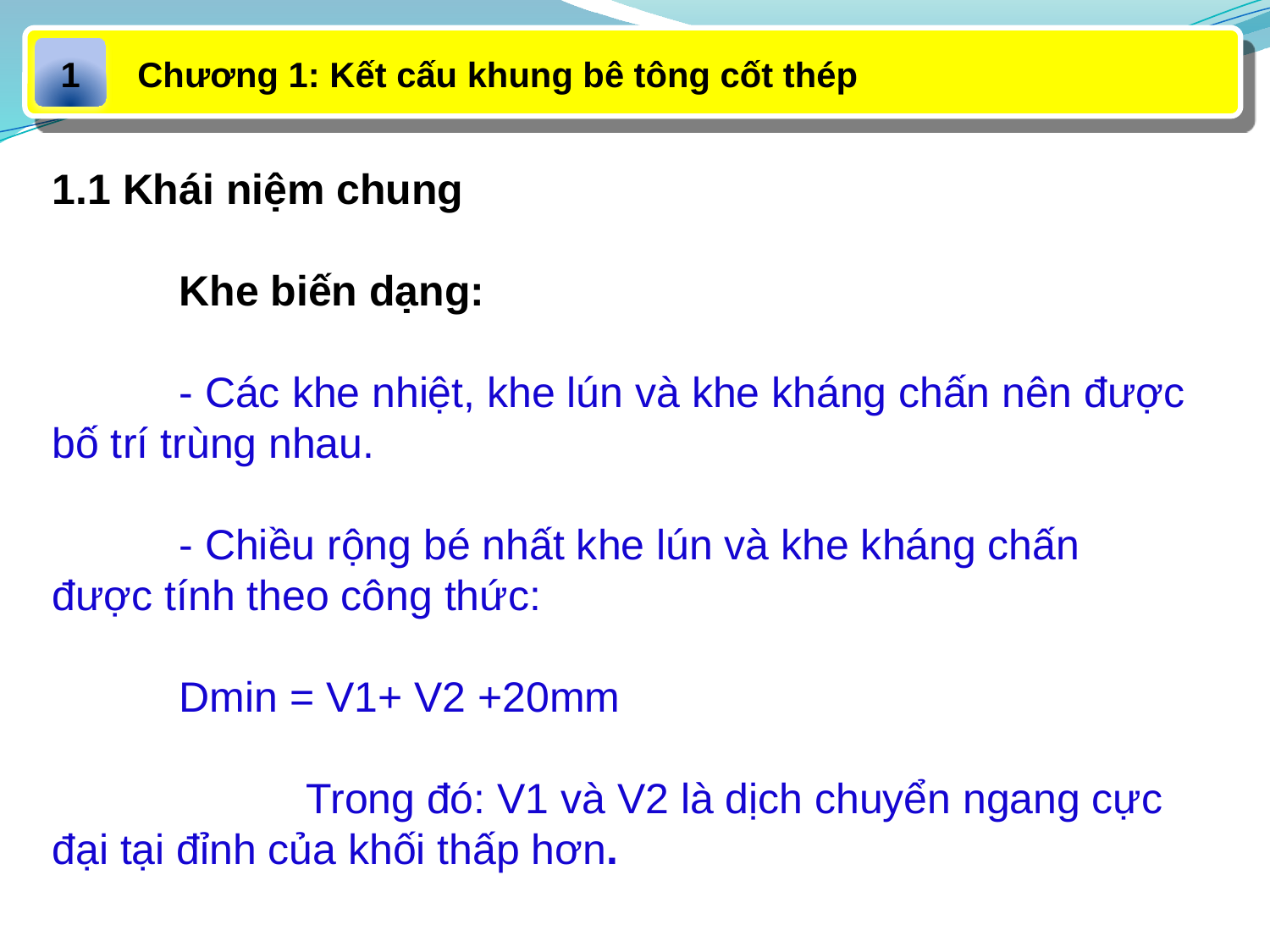

Chương 1: Kết cấu khung bê tông cốt thép

1

1.1 Khái niệm chung

	Khe biến dạng:

	- Các khe nhiệt, khe lún và khe kháng chấn nên được bố trí trùng nhau.

	- Chiều rộng bé nhất khe lún và khe kháng chấn được tính theo công thức:

	Dmin = V1+ V2 +20mm

		Trong đó: V1 và V2 là dịch chuyển ngang cực đại tại đỉnh của khối thấp hơn.